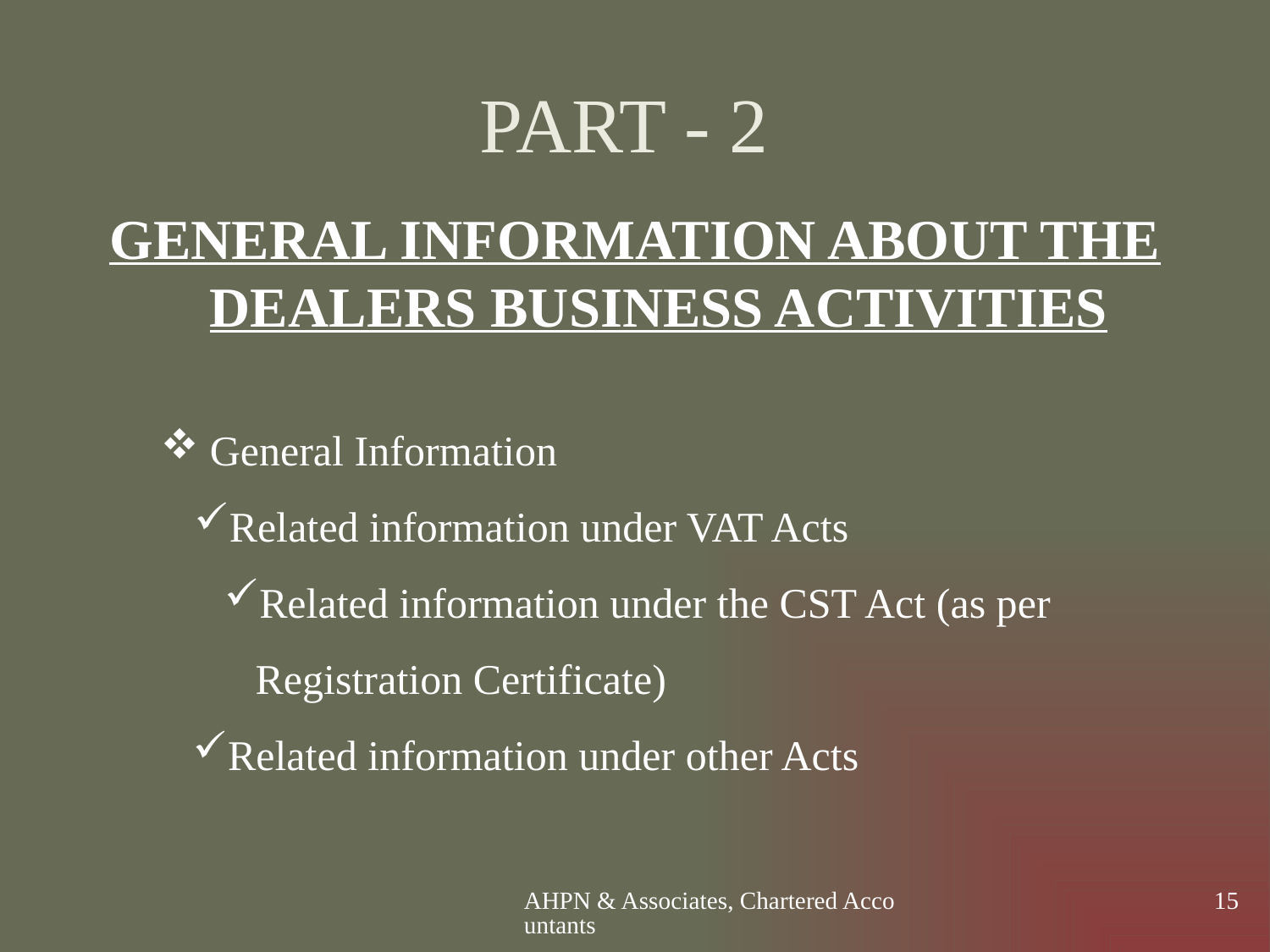

# PART - 2
GENERAL INFORMATION ABOUT THE DEALERS BUSINESS ACTIVITIES
 General Information
Related information under VAT Acts
Related information under the CST Act (as per Registration Certificate)
Related information under other Acts

AHPN & Associates, Chartered Accountants
15